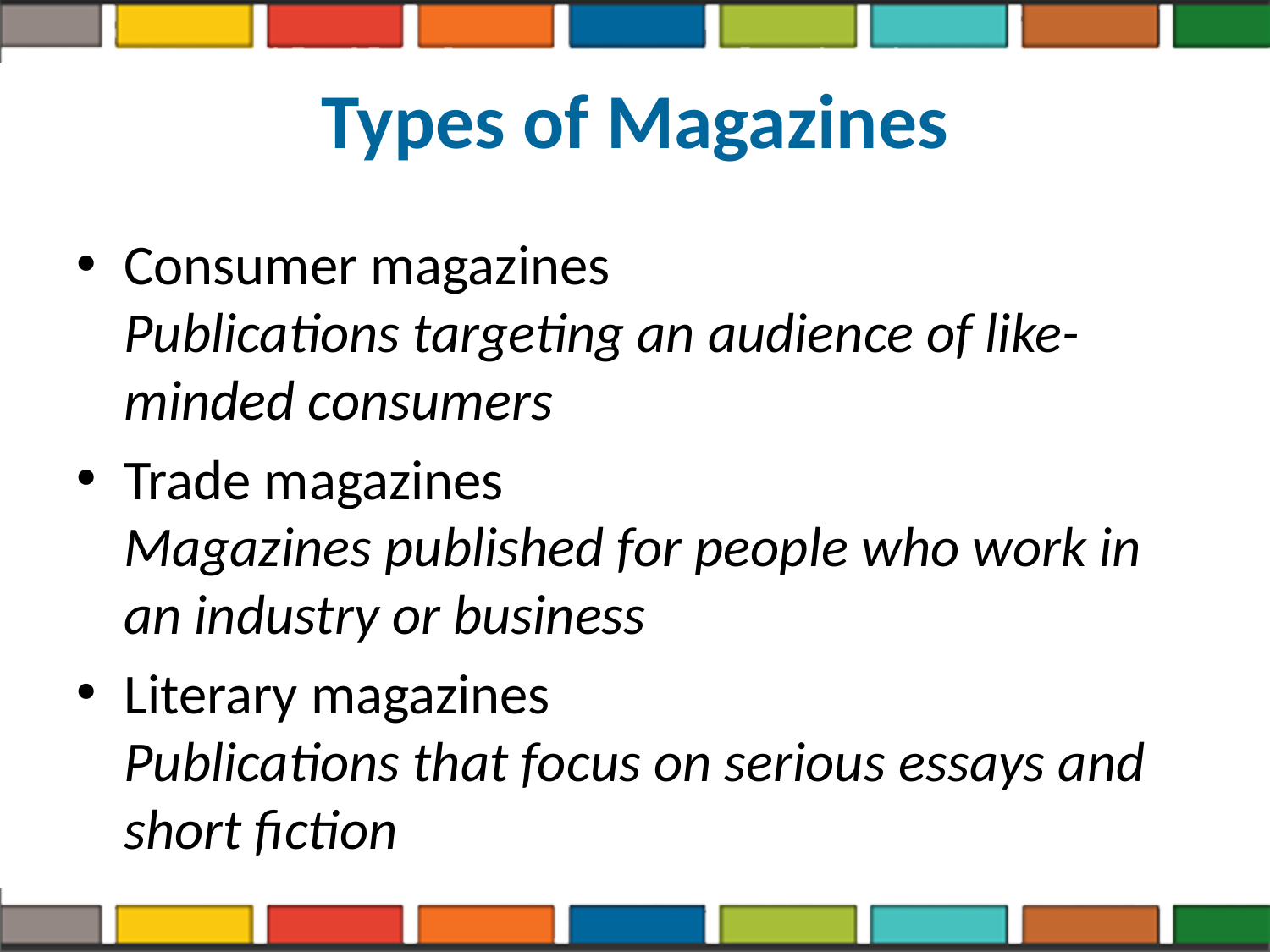

# Types of Magazines
Consumer magazines
Publications targeting an audience of like-minded consumers
Trade magazines
Magazines published for people who work in an industry or business
Literary magazines
Publications that focus on serious essays and short fiction